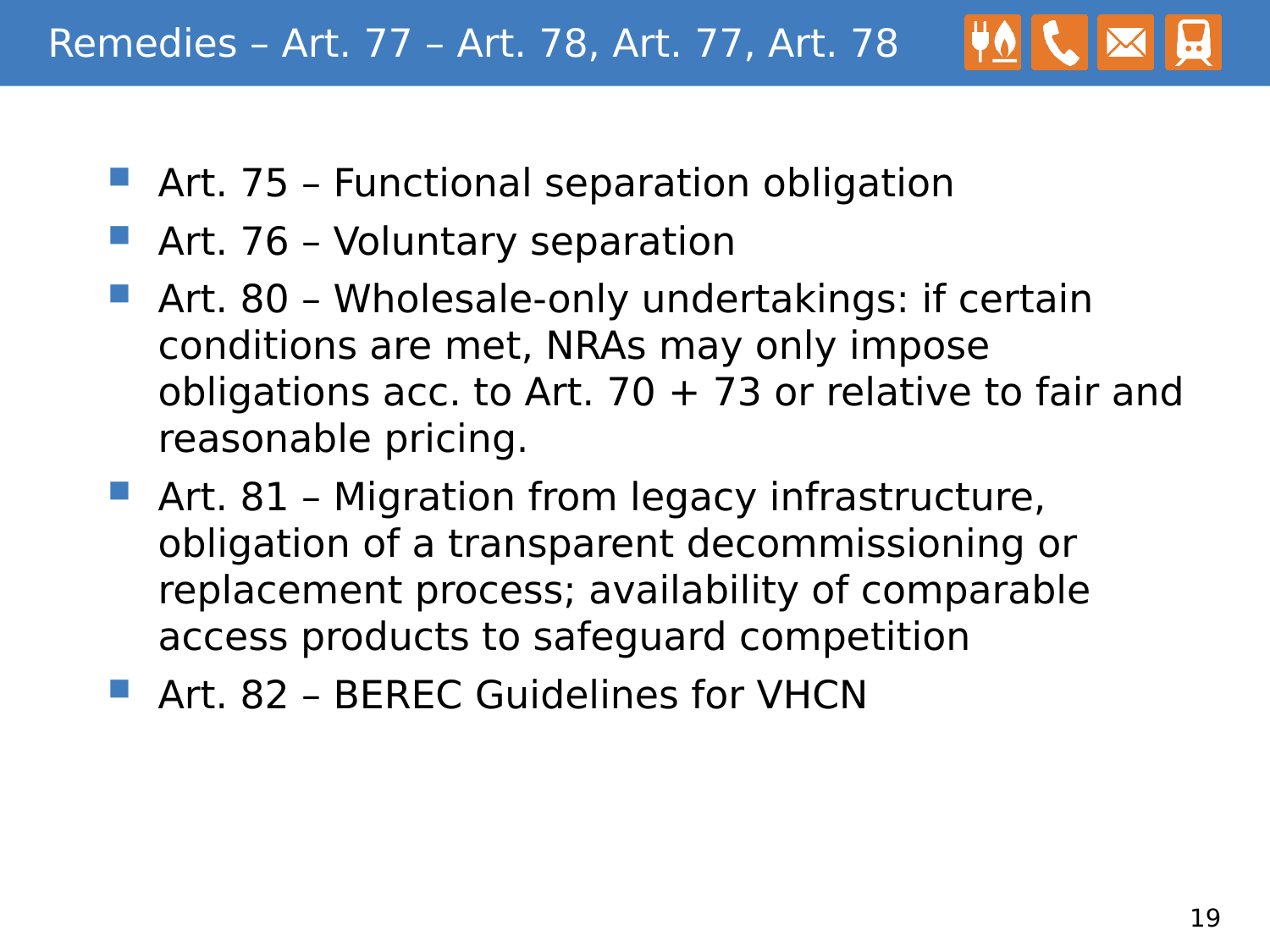

# Remedies – Art. 77 – Art. 78, Art. 77, Art. 78
Art. 75 – Functional separation obligation
Art. 76 – Voluntary separation
Art. 80 – Wholesale-only undertakings: if certain conditions are met, NRAs may only impose obligations acc. to Art. 70 + 73 or relative to fair and reasonable pricing.
Art. 81 – Migration from legacy infrastructure, obligation of a transparent decommissioning or replacement process; availability of comparable access products to safeguard competition
Art. 82 – BEREC Guidelines for VHCN
19